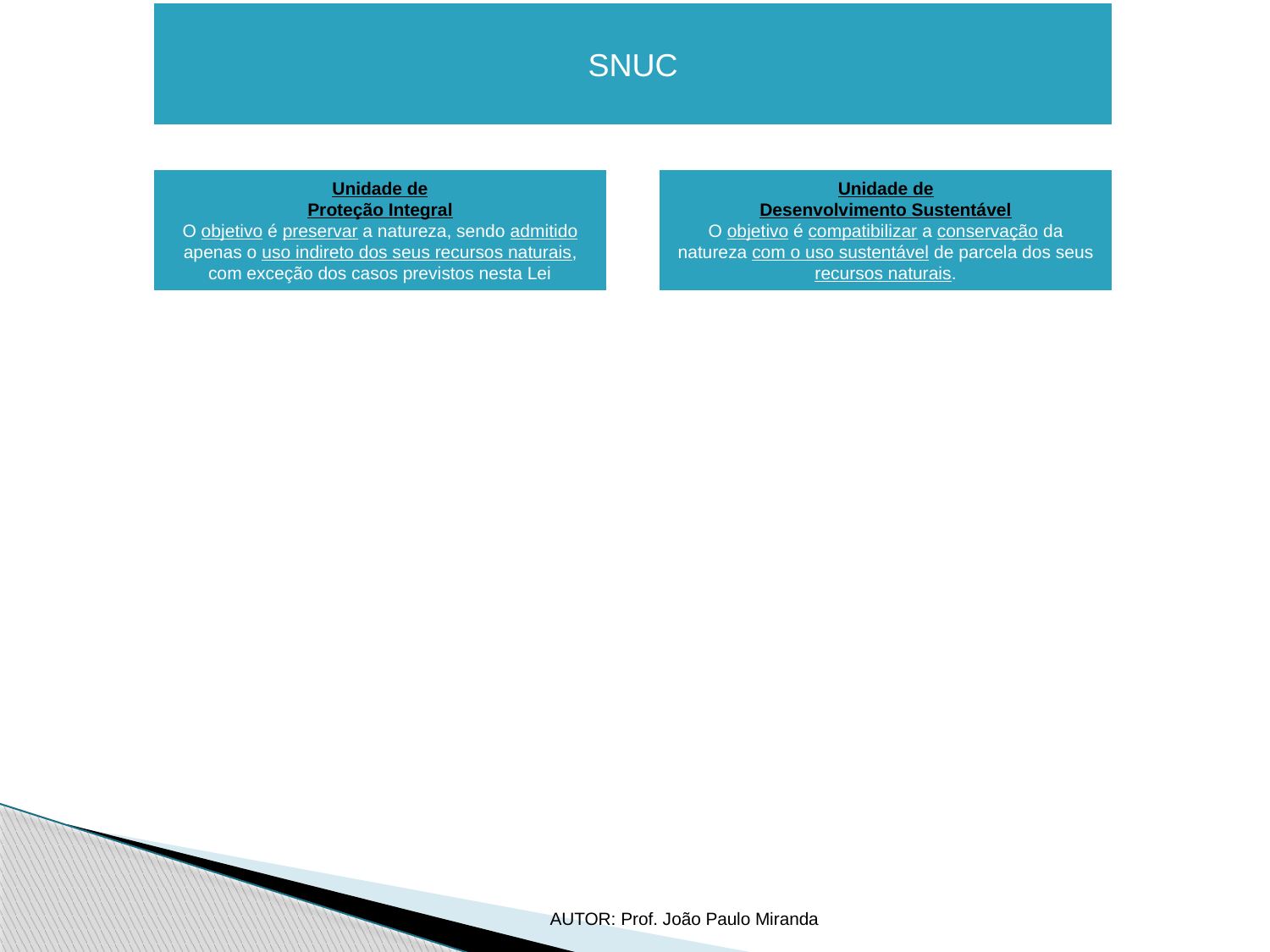

SNUC
Unidade de
Proteção Integral
O objetivo é preservar a natureza, sendo admitido apenas o uso indireto dos seus recursos naturais, com exceção dos casos previstos nesta Lei
Unidade de
Desenvolvimento Sustentável
O objetivo é compatibilizar a conservação da natureza com o uso sustentável de parcela dos seus recursos naturais.
AUTOR: Prof. João Paulo Miranda